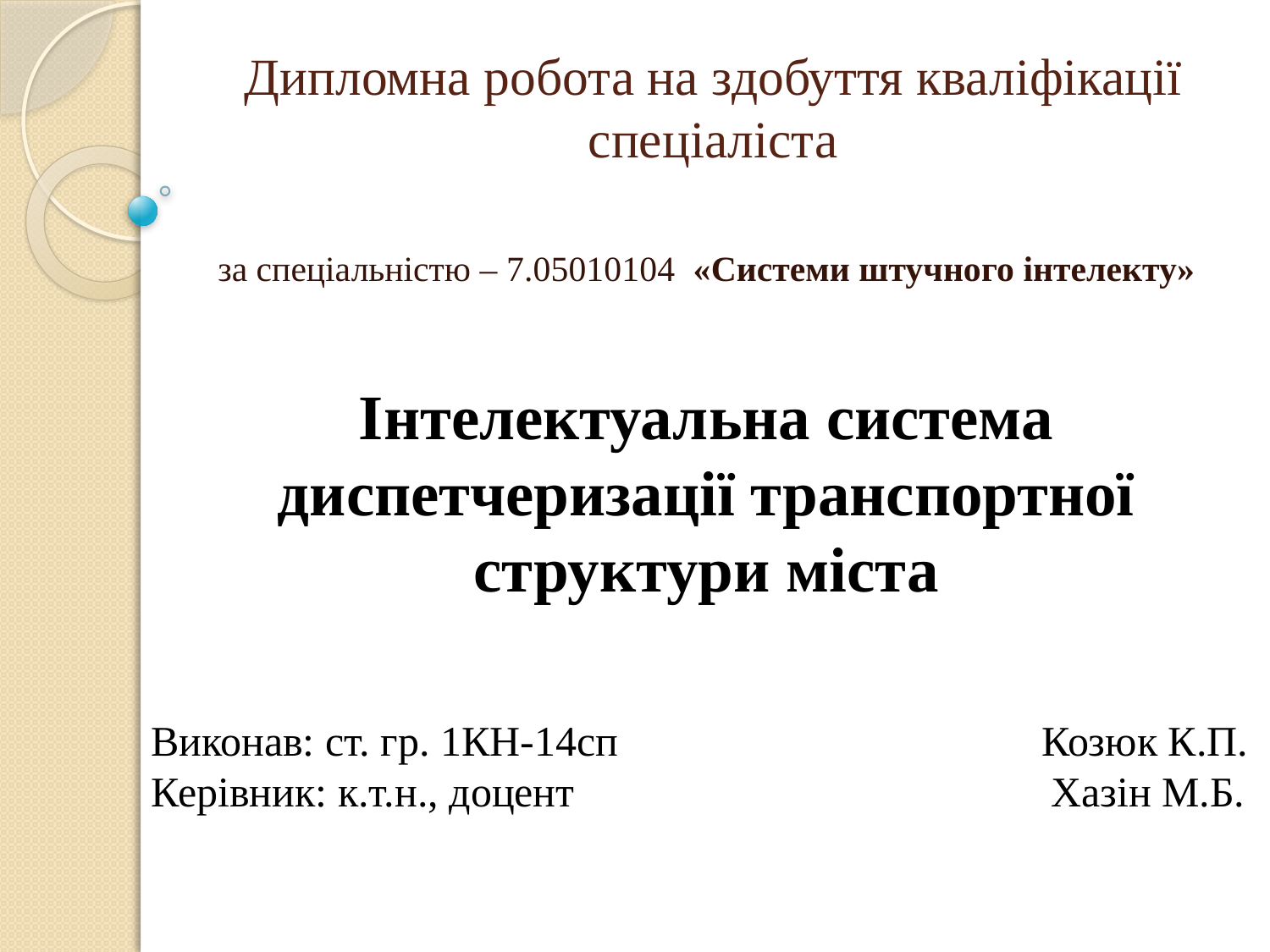

# Дипломна робота на здобуття кваліфікації спеціаліста
за спеціальністю – 7.05010104  «Системи штучного інтелекту»
Інтелектуальна система диспетчеризації транспортної структури міста
Виконав: ст. гр. 1КН-14сп                                        Козюк К.П.
Керівник: к.т.н., доцент                                             Хазін М.Б.